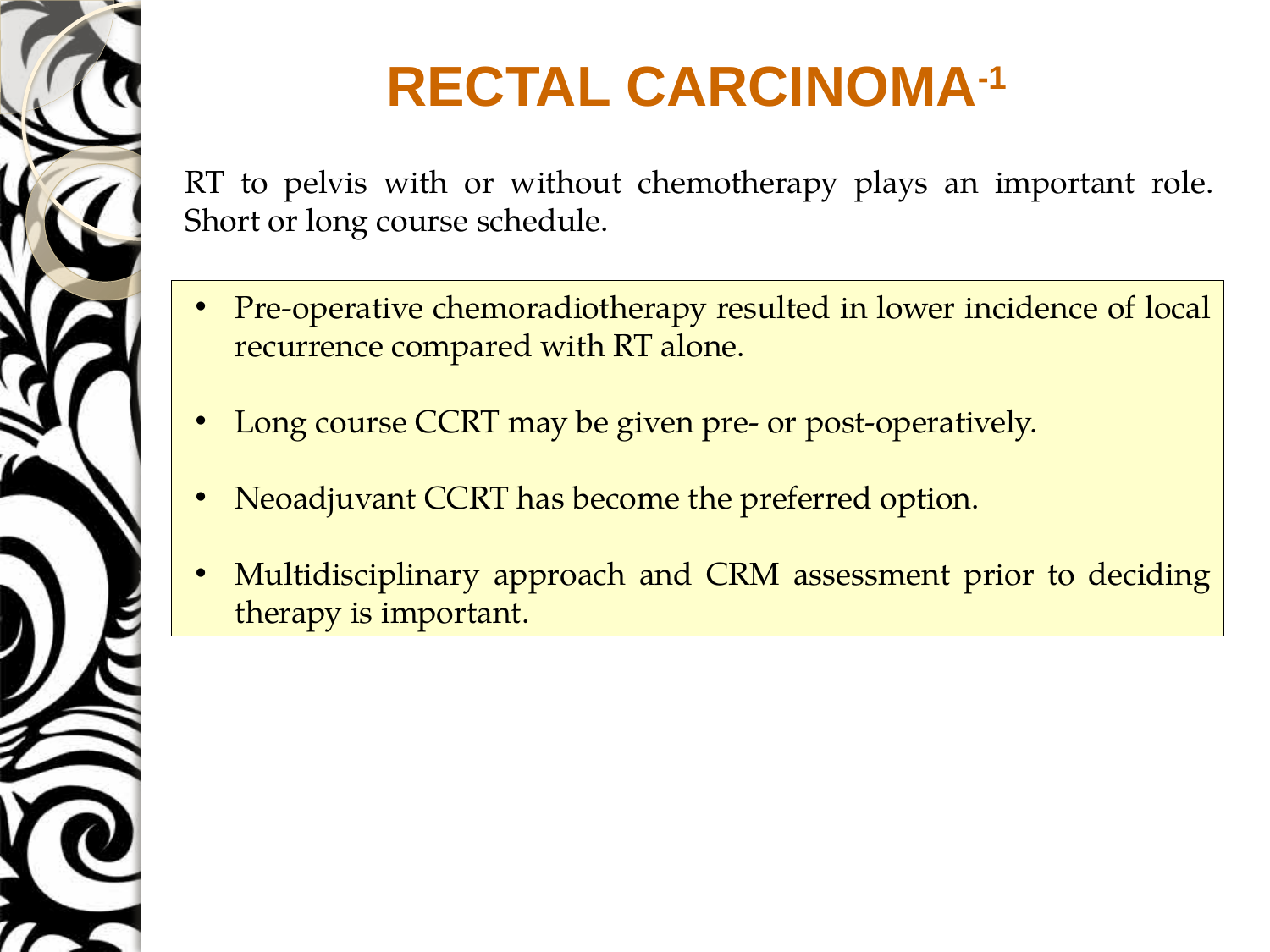

# RECTAL CARCINOMA-1
RT to pelvis with or without chemotherapy plays an important role. Short or long course schedule.

Pre-operative chemoradiotherapy resulted in lower incidence of local recurrence compared with RT alone.

Long course CCRT may be given pre- or post-operatively.

Neoadjuvant CCRT has become the preferred option.

Multidisciplinary approach and CRM assessment prior to deciding therapy is important.